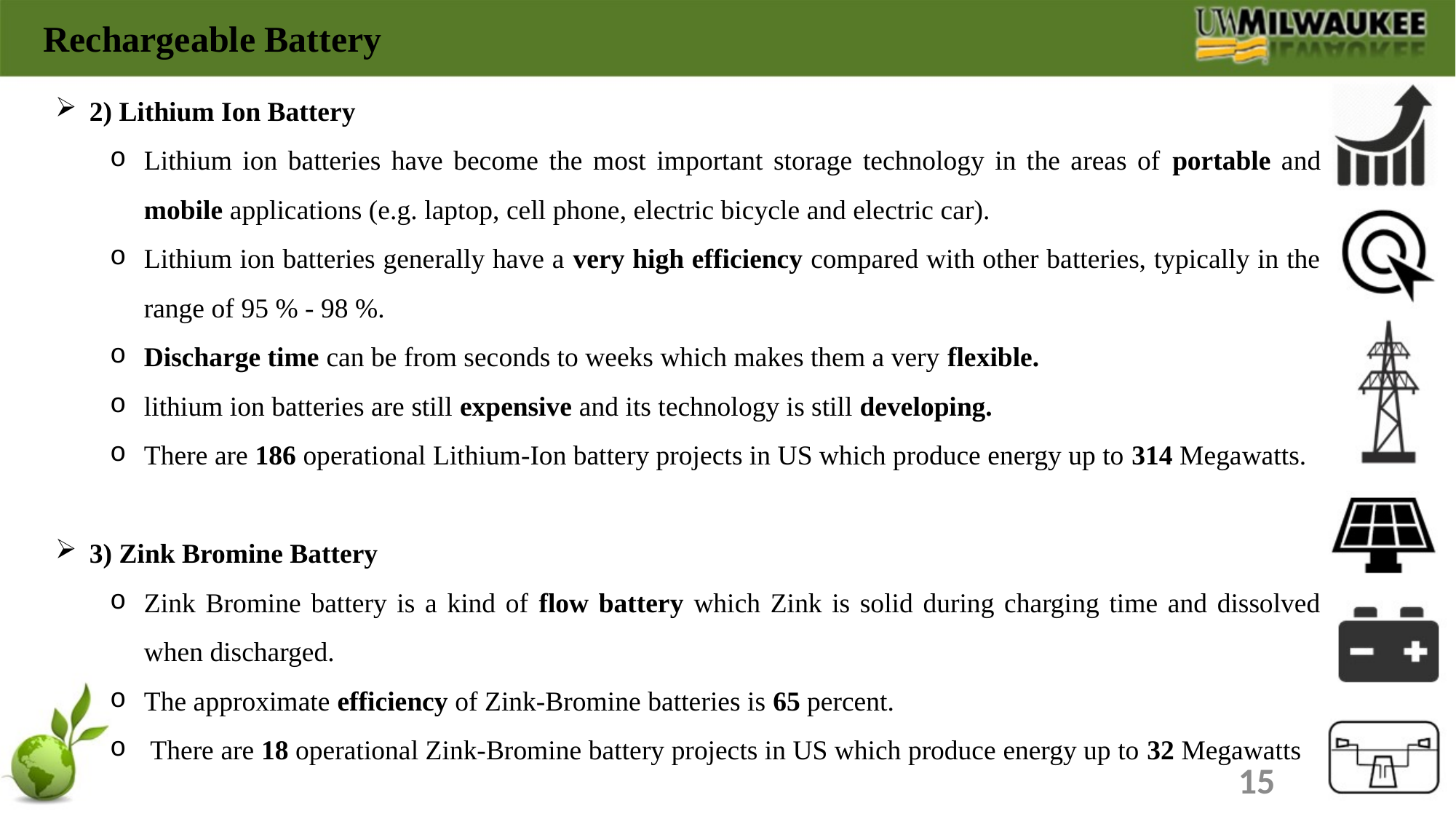

Rechargeable Battery
2) Lithium Ion Battery
Lithium ion batteries have become the most important storage technology in the areas of portable and mobile applications (e.g. laptop, cell phone, electric bicycle and electric car).
Lithium ion batteries generally have a very high efficiency compared with other batteries, typically in the range of 95 % - 98 %.
Discharge time can be from seconds to weeks which makes them a very flexible.
lithium ion batteries are still expensive and its technology is still developing.
There are 186 operational Lithium-Ion battery projects in US which produce energy up to 314 Megawatts.

3) Zink Bromine Battery
Zink Bromine battery is a kind of flow battery which Zink is solid during charging time and dissolved when discharged.
The approximate efficiency of Zink-Bromine batteries is 65 percent.
 There are 18 operational Zink-Bromine battery projects in US which produce energy up to 32 Megawatts
15